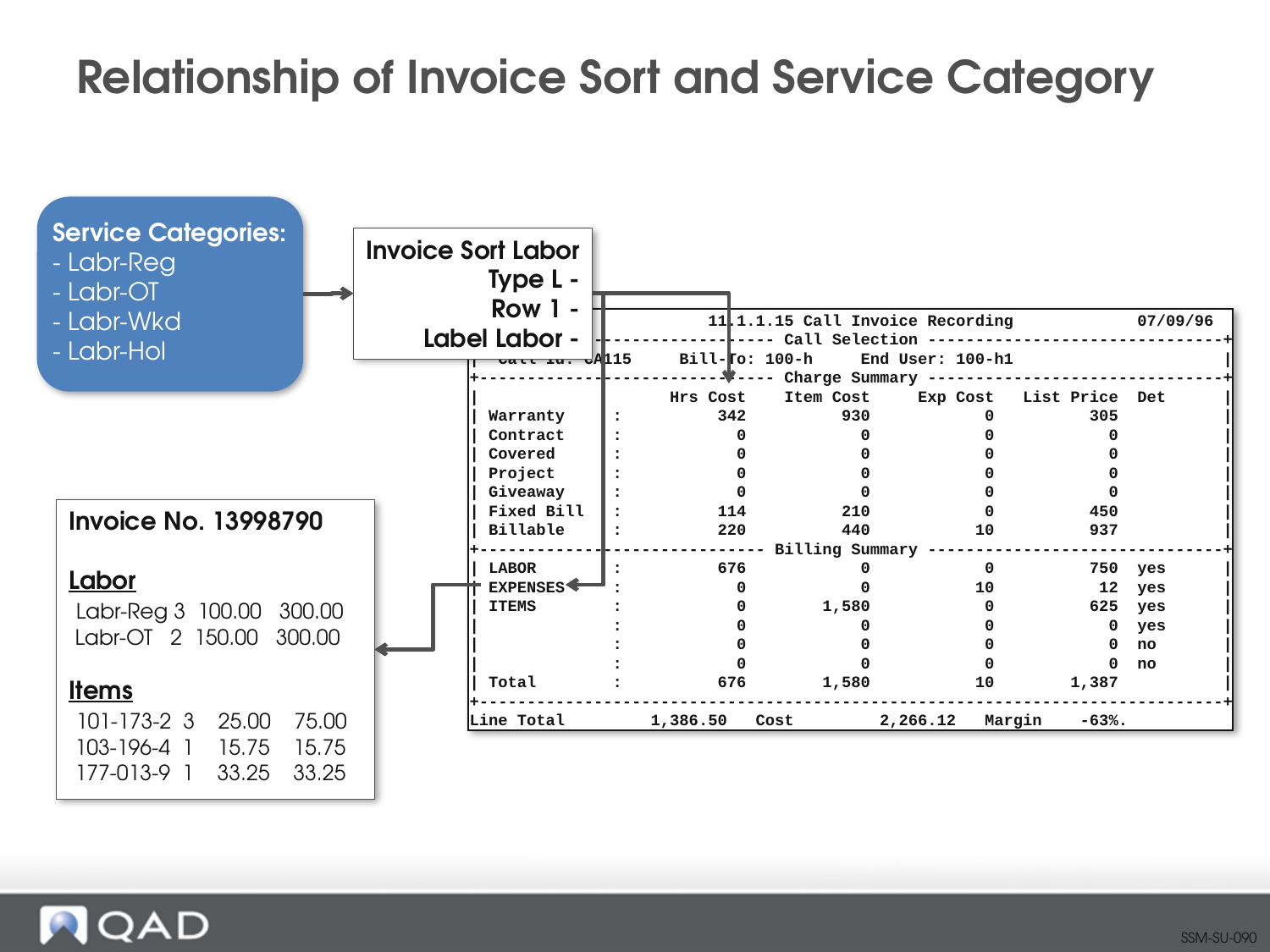

# Relationship of Invoice Sort and Service Category
Service Categories:
- Labr-Reg
- Labr-OT
- Labr-Wkd
- Labr-Hol
Invoice Sort Labor
Type L -
Row 1 -
Label Labor -
fscaimt.p c+             11.1.1.15 Call Invoice Recording             07/09/96
+------------------------------- Call Selection -------------------------------+
|  Call Id: CA115     Bill-To: 100-h     End User: 100-h1                      |
+------------------------------- Charge Summary -------------------------------+
|                    Hrs Cost    Item Cost     Exp Cost   List Price  Det      |
| Warranty     :          342          930            0          305           |
| Contract     :            0            0            0            0           |
| Covered      :            0            0            0            0           |
| Project      :            0            0            0            0           |
| Giveaway     :            0            0            0            0           |
| Fixed Bill   :          114          210            0          450           |
| Billable     :          220          440           10          937           |
+------------------------------ Billing Summary -------------------------------+
| LABOR        :          676            0            0          750  yes      |
| EXPENSES     :            0            0           10           12  yes      |
| ITEMS        :            0        1,580            0          625  yes      |
|              :            0            0            0            0  yes      |
|              :            0            0            0            0  no       |
|              :            0            0            0            0  no       |
| Total        :          676        1,580           10        1,387           |
+------------------------------------------------------------------------------+
Line Total         1,386.50   Cost         2,266.12   Margin    -63%.

Invoice No. 13998790

Labor
 Labr-Reg 3  100.00   300.00
 Labr-OT   2  150.00   300.00

Items
 101-173-2  3    25.00    75.00
 103-196-4  1    15.75    15.75
 177-013-9  1    33.25    33.25

SSM-SU-090